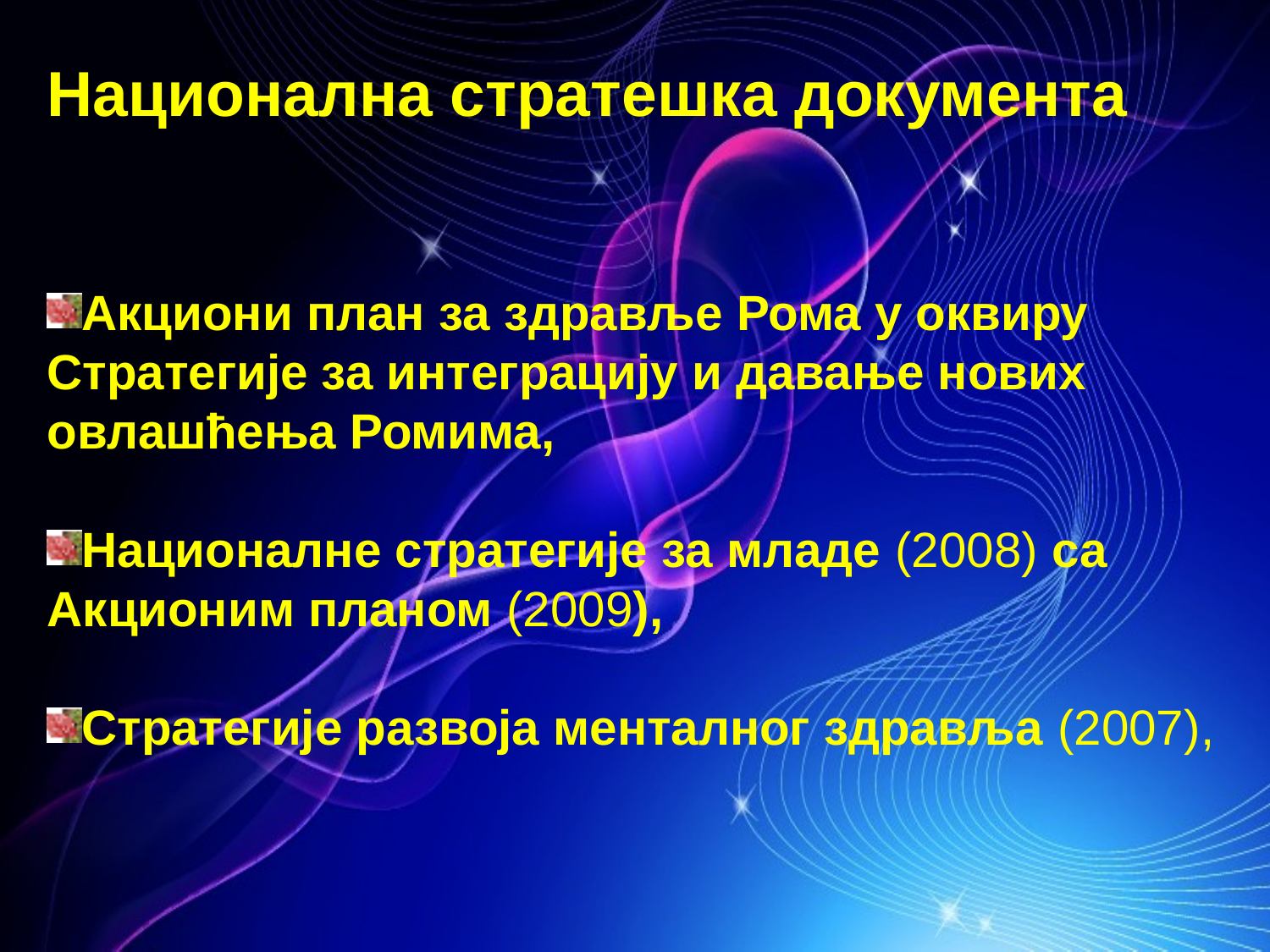

Национална стратешка документа

Акциони план за здравље Рома у оквиру Стратегије за интеграцију и давање нових овлашћења Ромима,

Националне стратегије за младе (2008) са Акционим планом (2009),

Стратегије развоја менталног здравља (2007),